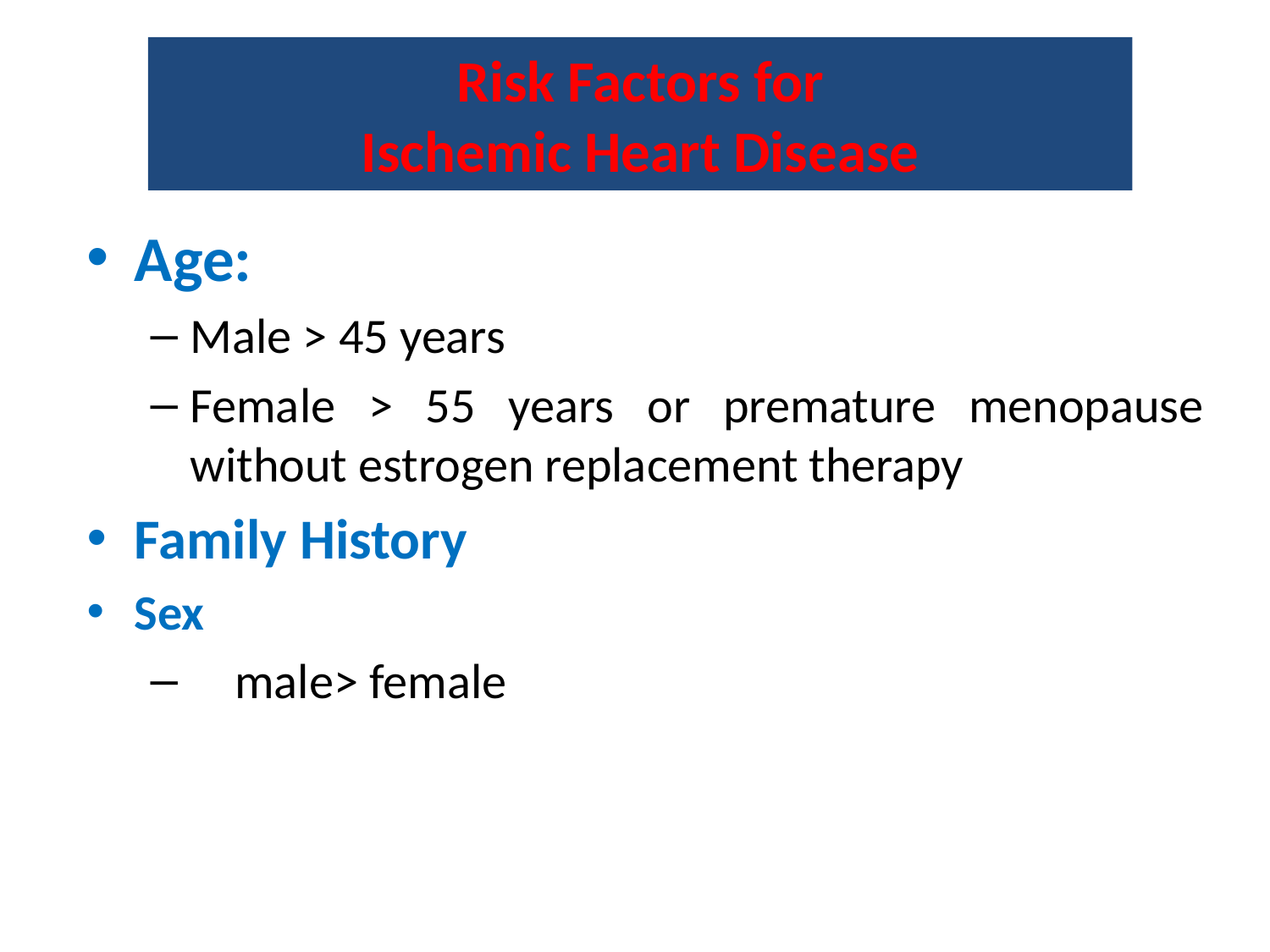

# Risk Factors for Ischemic Heart Disease
Age:
Male > 45 years
Female > 55 years or premature menopause without estrogen replacement therapy
Family History
Sex
    male> female